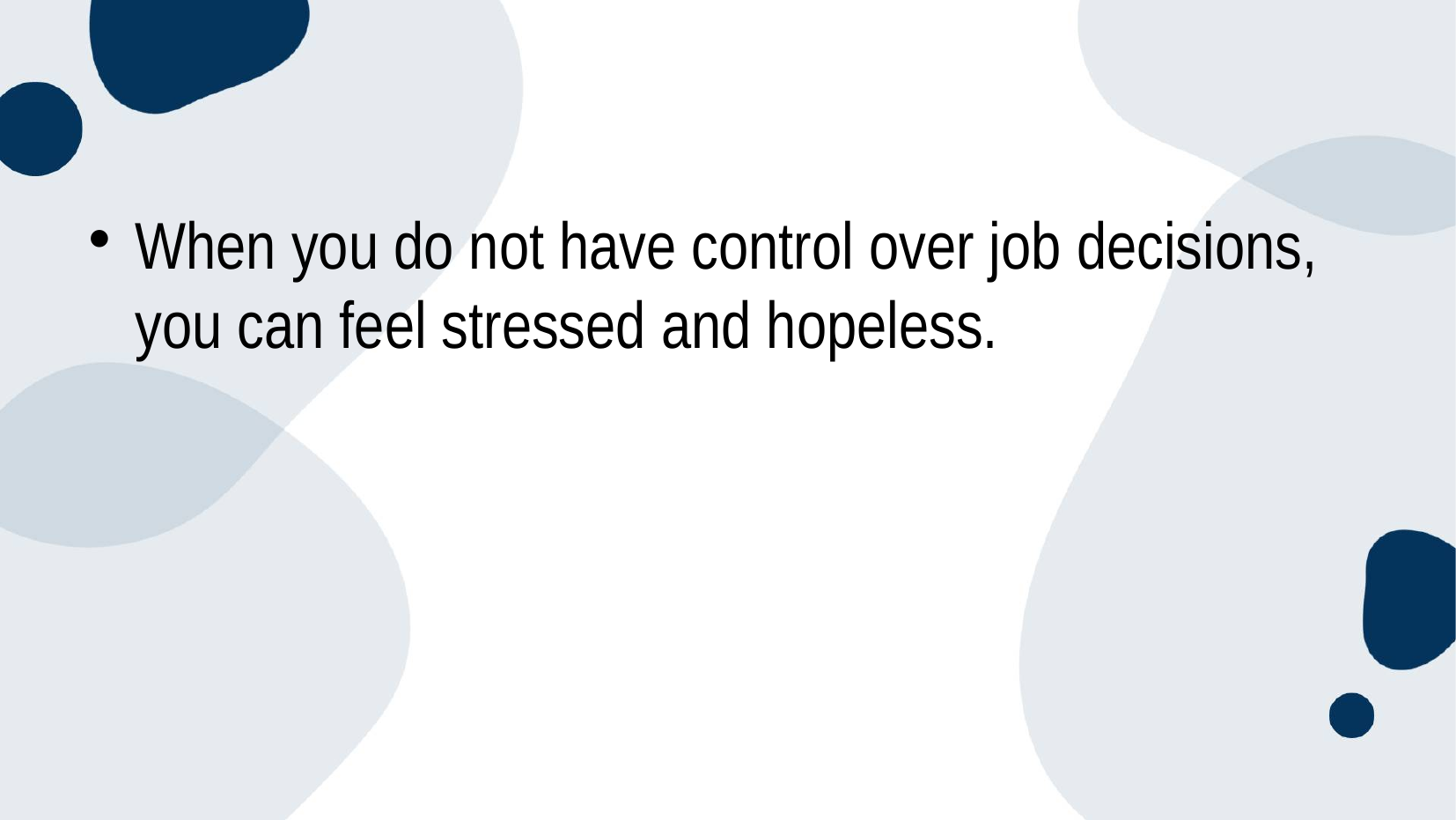

When you do not have control over job decisions, you can feel stressed and hopeless.